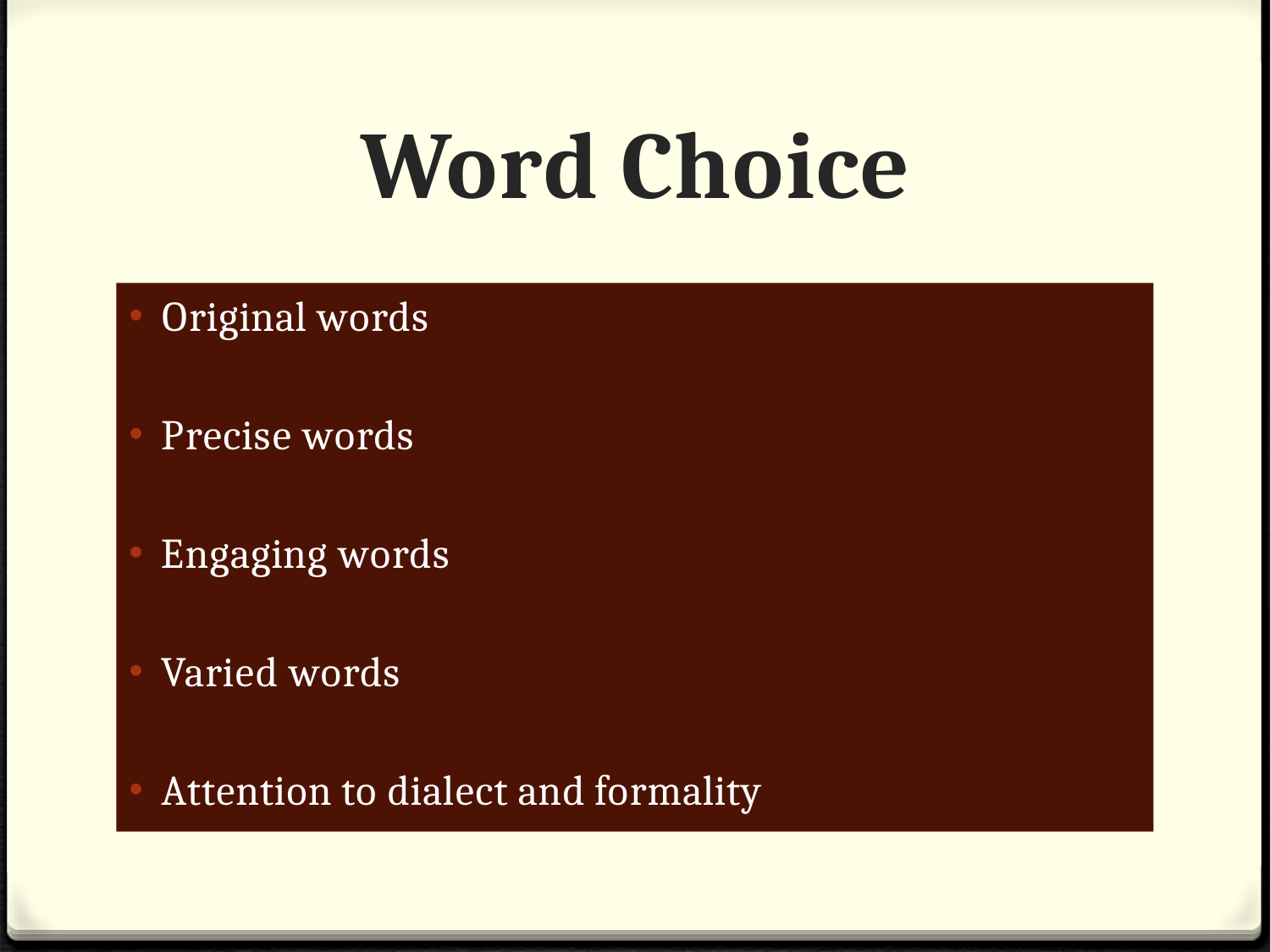

# Word Choice
Original words

Precise words

Engaging words

Varied words

Attention to dialect and formality